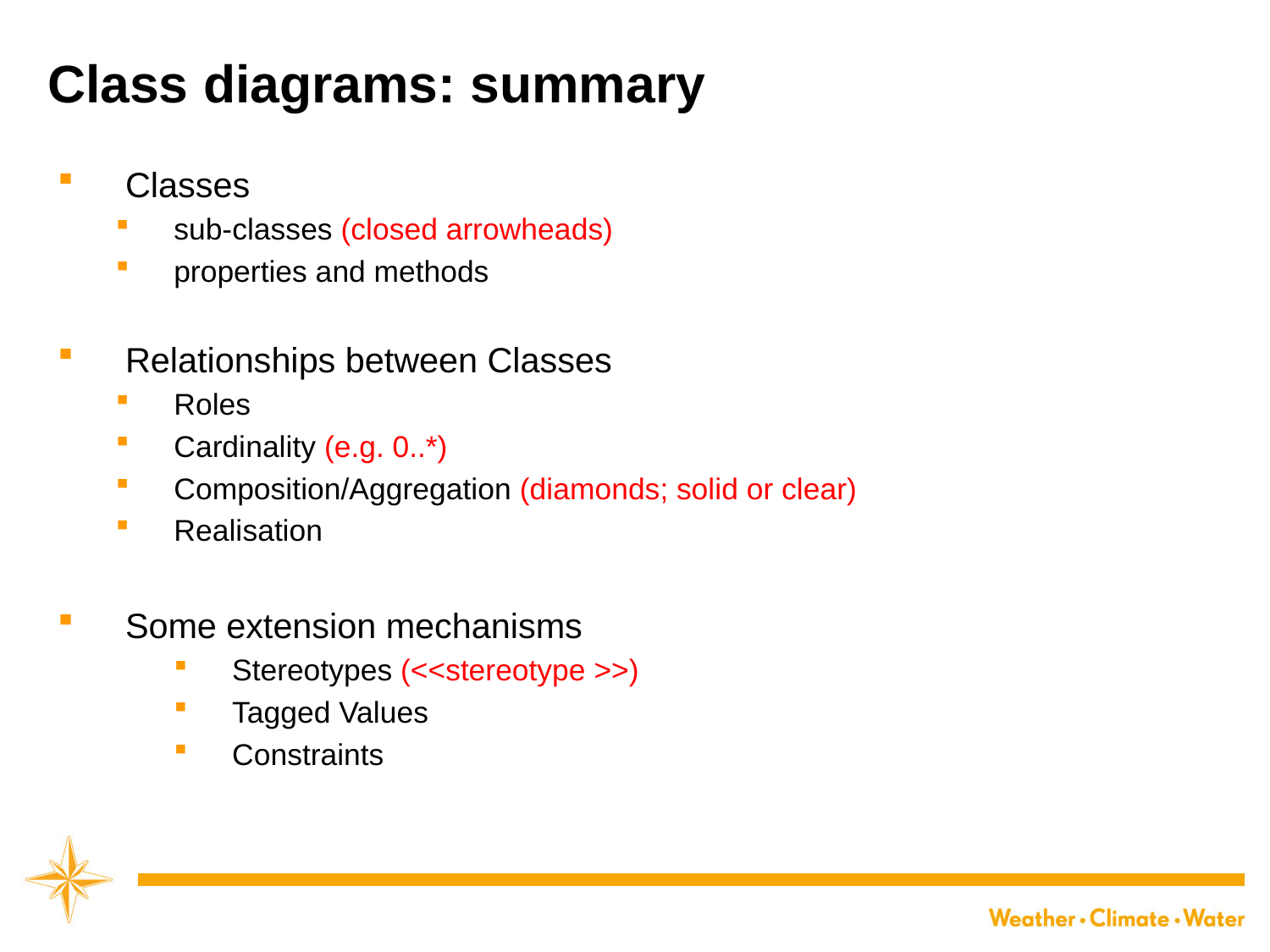

# Class diagrams: summary
Classes
sub-classes (closed arrowheads)
properties and methods

Relationships between Classes
Roles
Cardinality (e.g. 0..*)
Composition/Aggregation (diamonds; solid or clear)
Realisation

Some extension mechanisms
Stereotypes (<<stereotype >>)
Tagged Values
Constraints